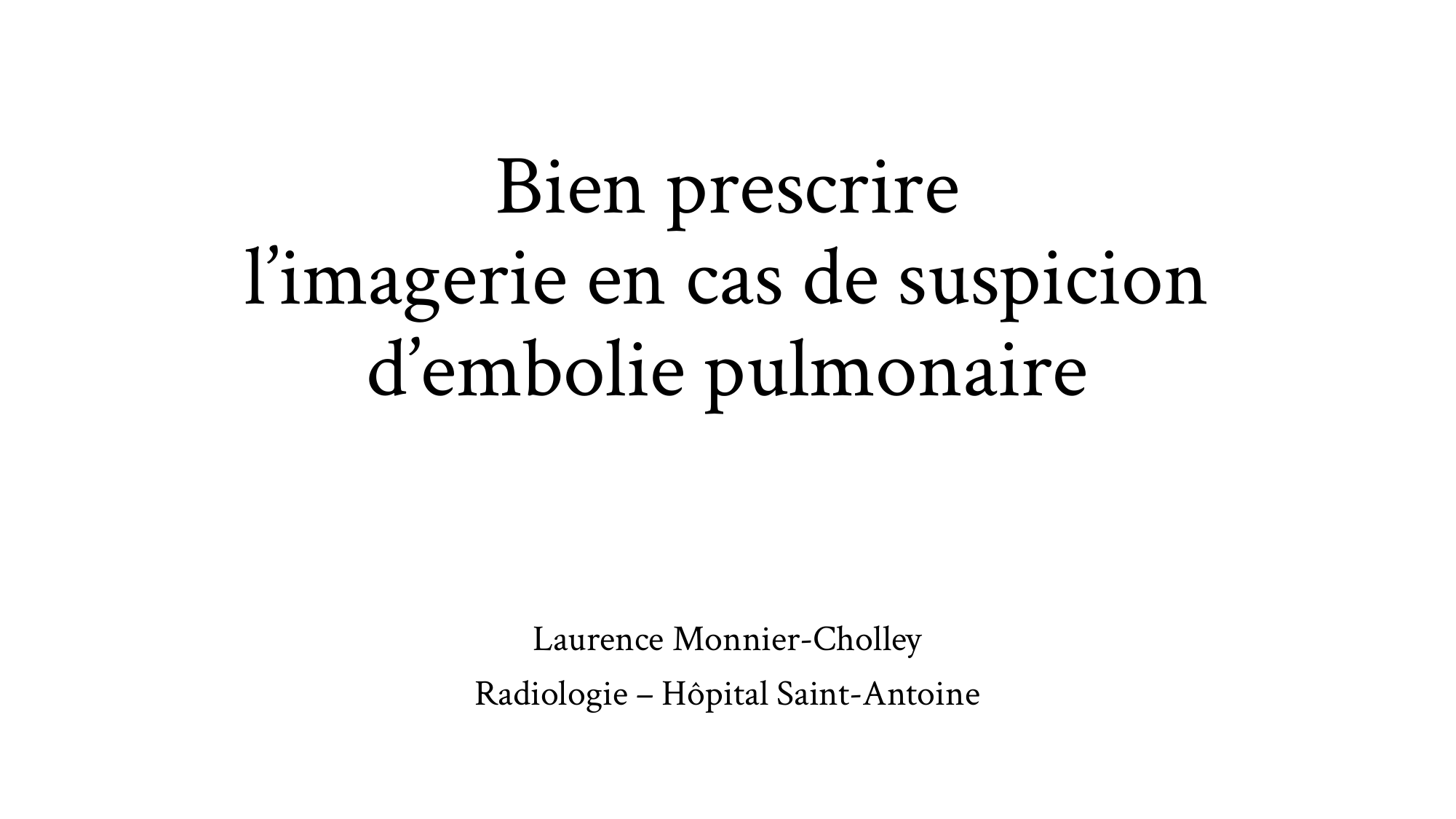

# Bien prescrire l’imagerie en cas de suspicion d’embolie pulmonaire
Laurence Monnier-Cholley
Radiologie – Hôpital Saint-Antoine